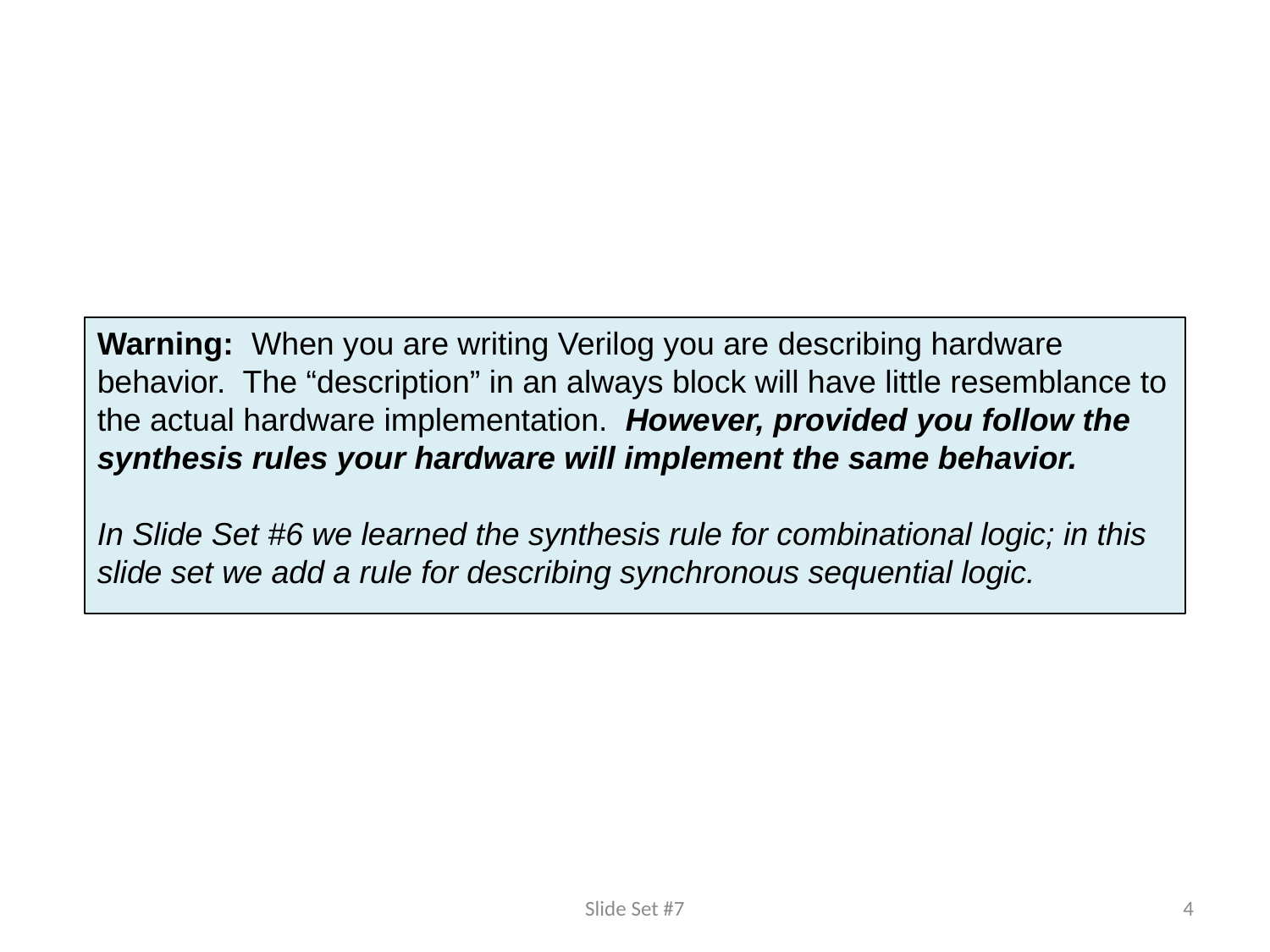

#
Warning:  When you are writing Verilog you are describing hardware behavior.  The “description” in an always block will have little resemblance to the actual hardware implementation.  However, provided you follow the synthesis rules your hardware will implement the same behavior.

In Slide Set #6 we learned the synthesis rule for combinational logic; in this slide set we add a rule for describing synchronous sequential logic.
Slide Set #7
4